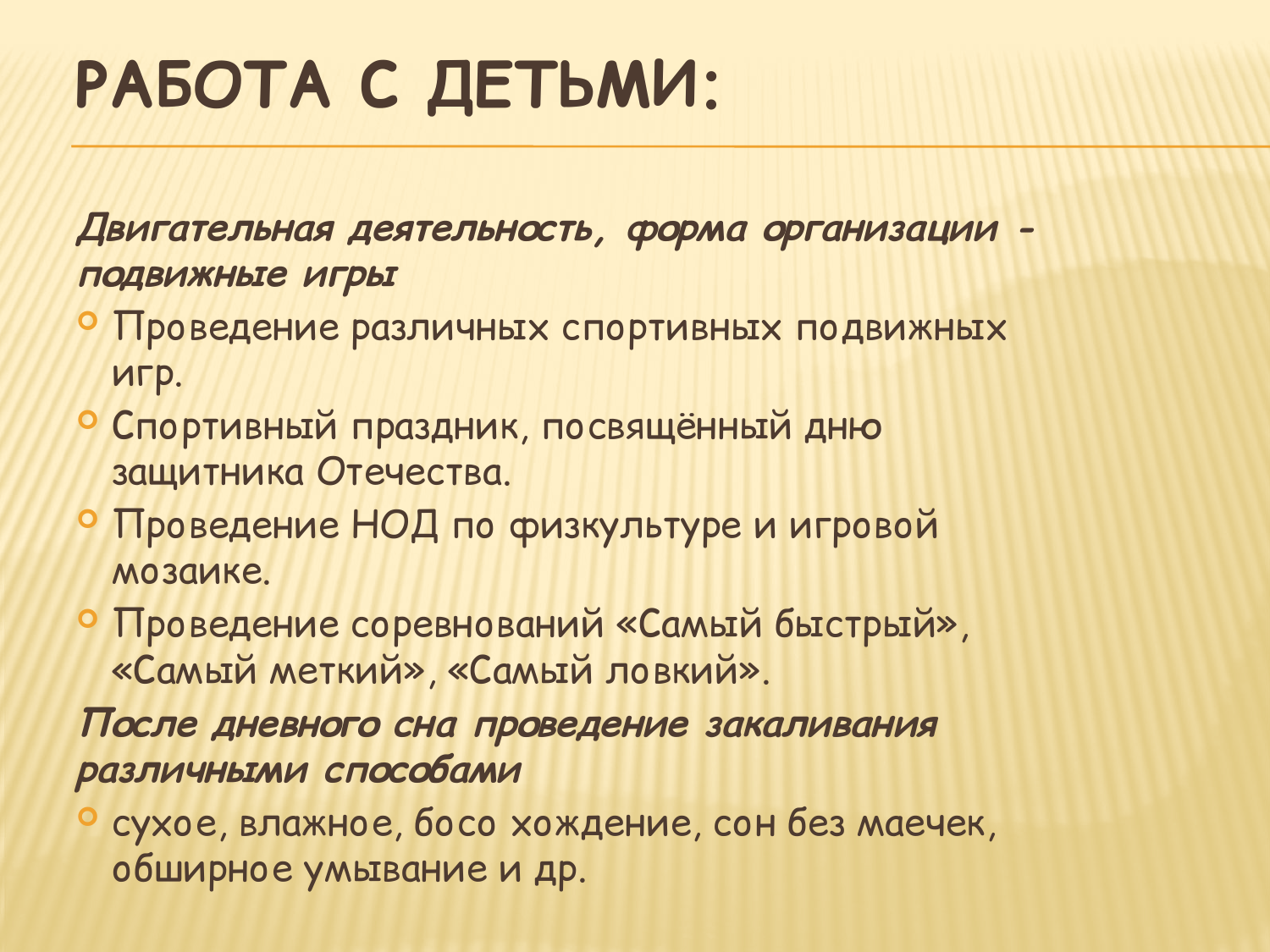

# Работа с детьми:
Двигательная деятельность, форма организации - подвижные игры
Проведение различных спортивных подвижных игр.
Спортивный праздник, посвящённый дню защитника Отечества.
Проведение НОД по физкультуре и игровой мозаике.
Проведение соревнований «Самый быстрый», «Самый меткий», «Самый ловкий».
После дневного сна проведение закаливания различными способами
сухое, влажное, босо хождение, сон без маечек, обширное умывание и др.